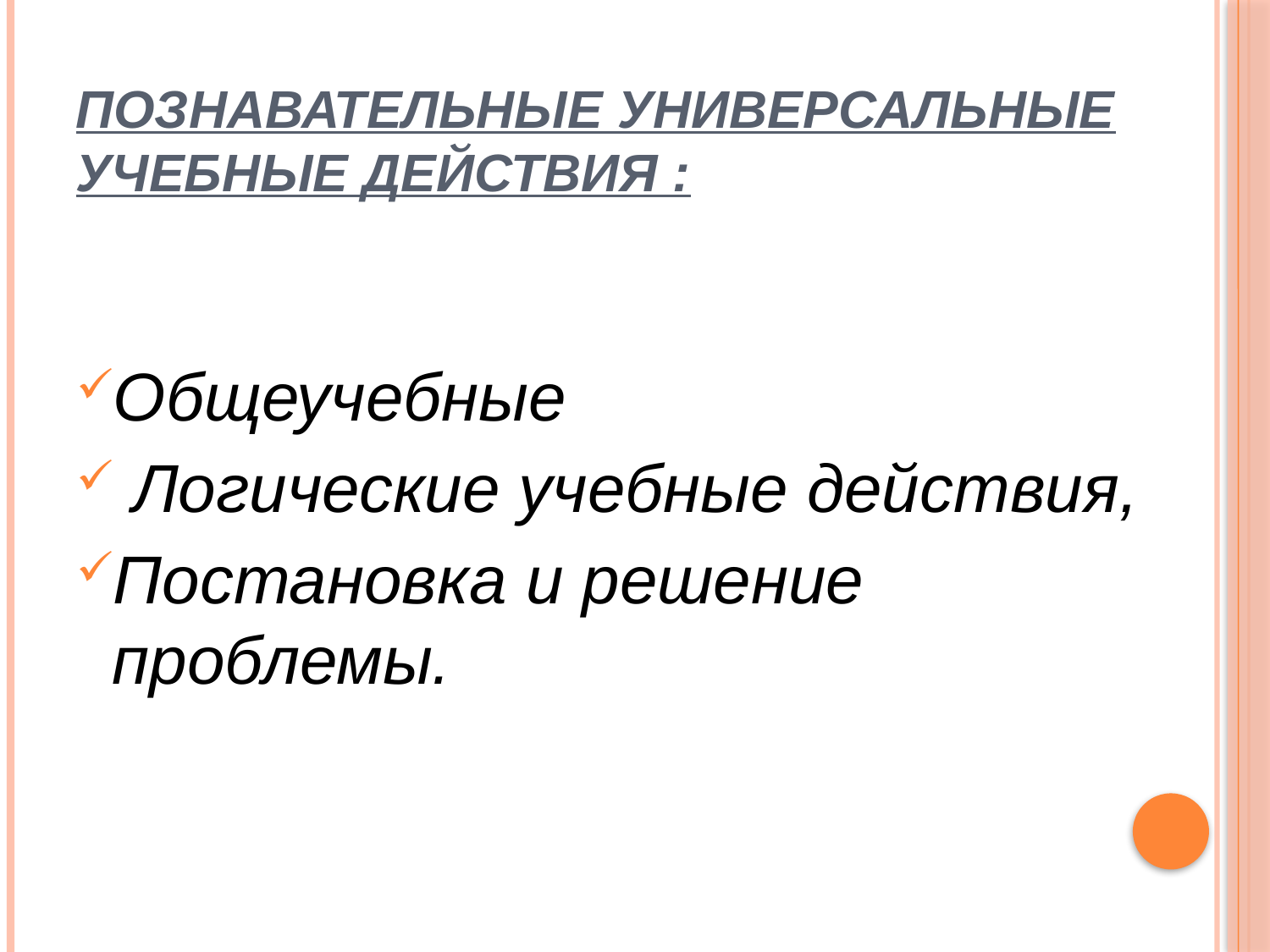

# Познавательные универсальные учебные действия :
Общеучебные
 Логические учебные действия,
Постановка и решение проблемы.